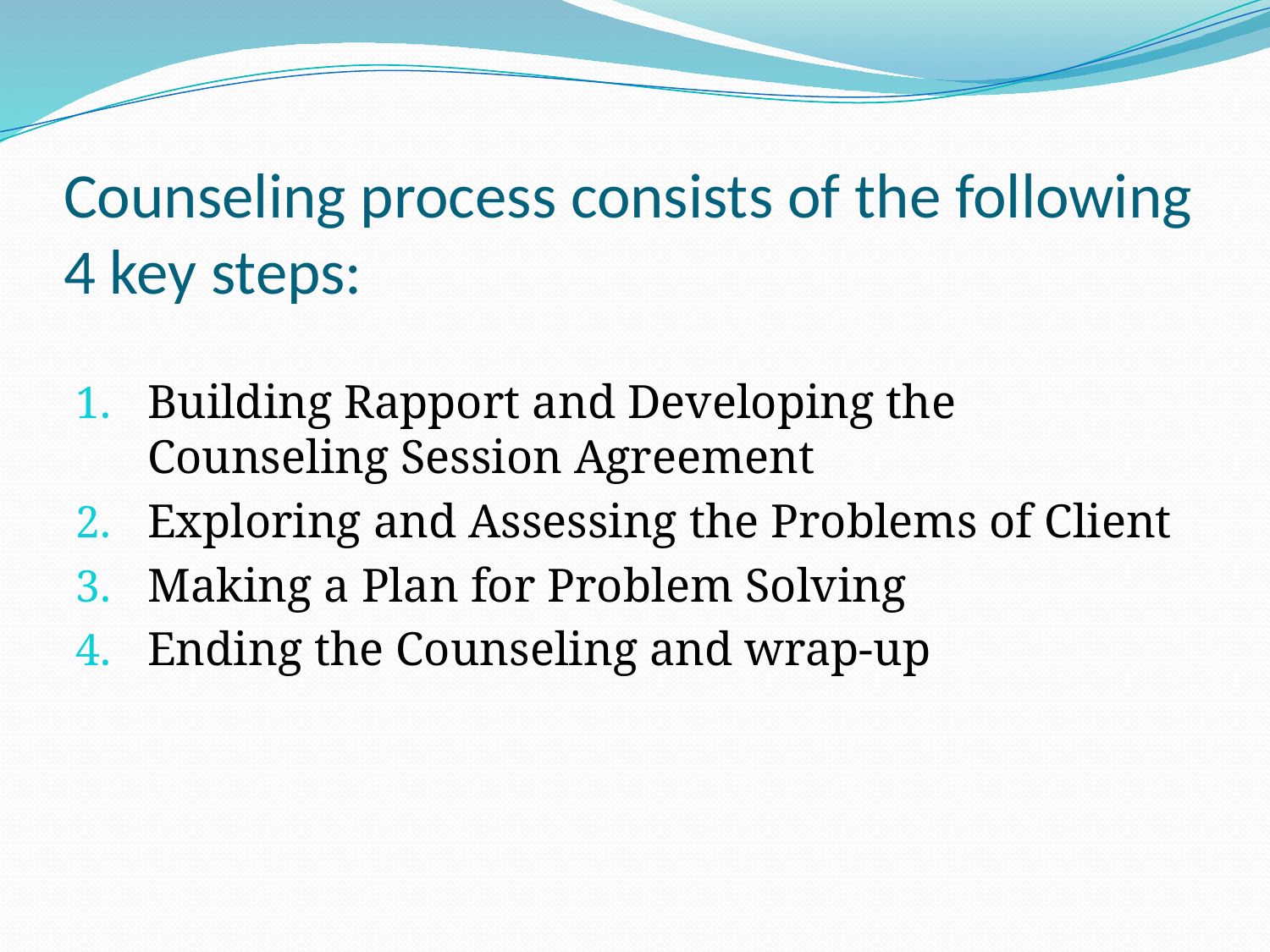

# Counseling process consists of the following 4 key steps:
Building Rapport and Developing the Counseling Session Agreement
Exploring and Assessing the Problems of Client
Making a Plan for Problem Solving
Ending the Counseling and wrap-up